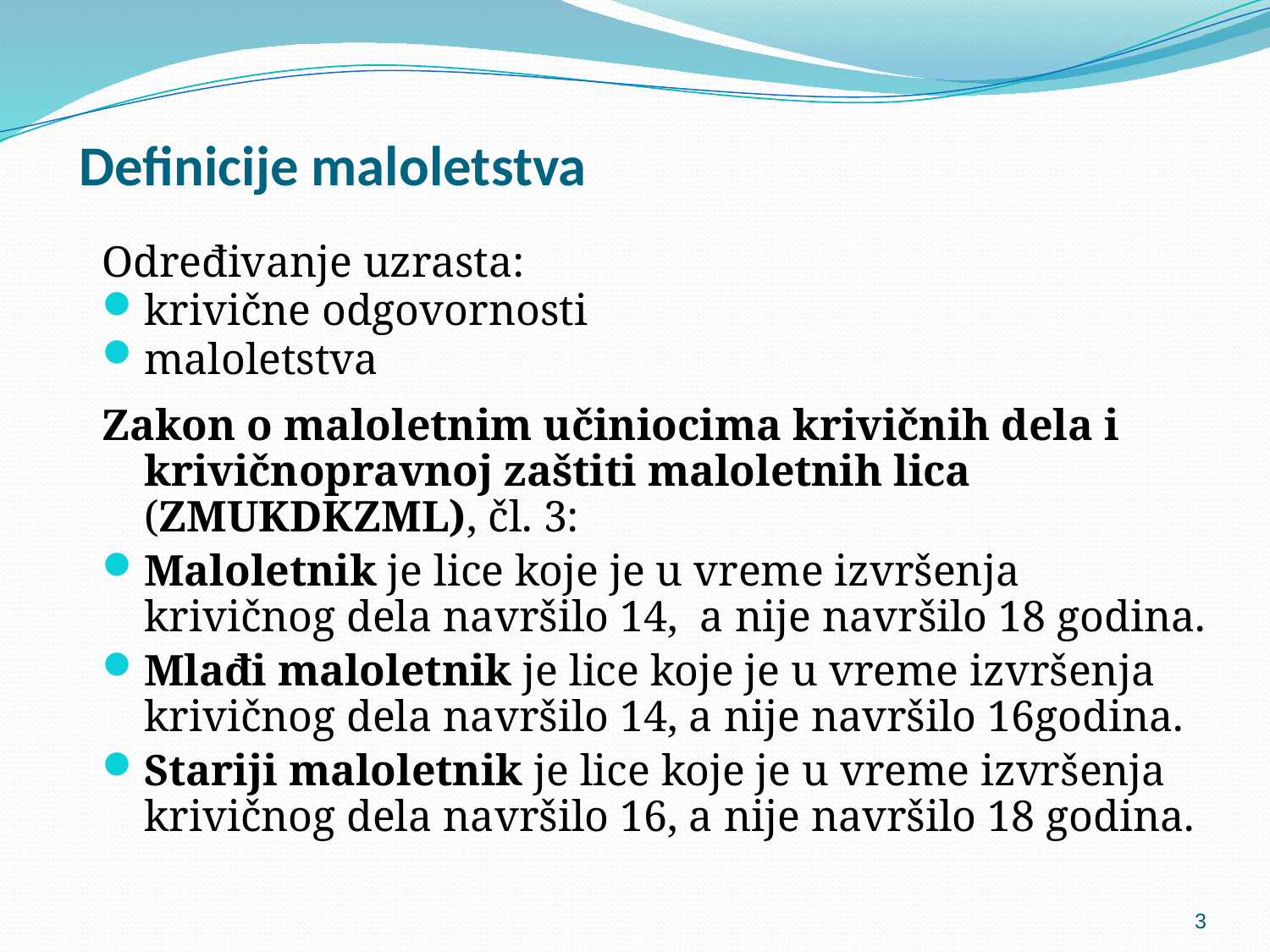

# Definicije maloletstva
Određivanje uzrasta:
krivične odgovornosti
maloletstva
Zakon o maloletnim učiniocima krivičnih dela i krivičnopravnoj zaštiti maloletnih lica (ZMUKDKZML), čl. 3:
Maloletnik je lice koje je u vreme izvršenja krivičnog dela navršilo 14,  a nije navršilo 18 godina.
Mlađi maloletnik je lice koje je u vreme izvršenja krivičnog dela navršilo 14, a nije navršilo 16godina.
Stariji maloletnik je lice koje je u vreme izvršenja krivičnog dela navršilo 16, a nije navršilo 18 godina.
3